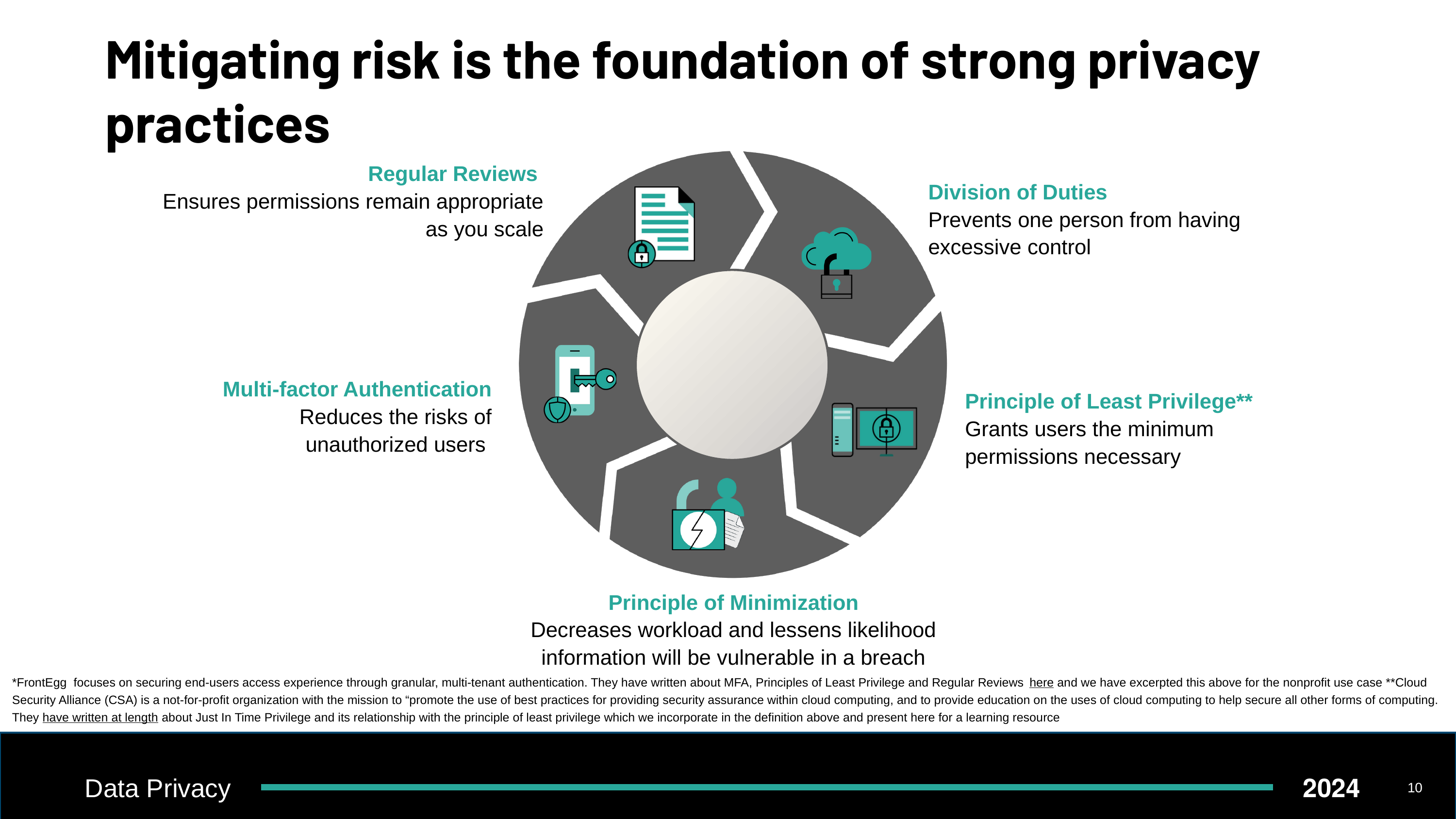

# Mitigating risk is the foundation of strong privacy practices

Regular Reviews
Ensures permissions remain appropriate as you scale
Division of Duties
Prevents one person from having excessive control

Multi-factor Authentication Reduces the risks of unauthorized users
Principle of Least Privilege** Grants users the minimum permissions necessary

Principle of Minimization
Decreases workload and lessens likelihood information will be vulnerable in a breach
*FrontEgg  focuses on securing end-users access experience through granular, multi-tenant authentication. They have written about MFA, Principles of Least Privilege and Regular Reviews here and we have excerpted this above for the nonprofit use case **Cloud Security Alliance (CSA) is a not-for-profit organization with the mission to “promote the use of best practices for providing security assurance within cloud computing, and to provide education on the uses of cloud computing to help secure all other forms of computing. They have written at length about Just In Time Privilege and its relationship with the principle of least privilege which we incorporate in the definition above and present here for a learning resource